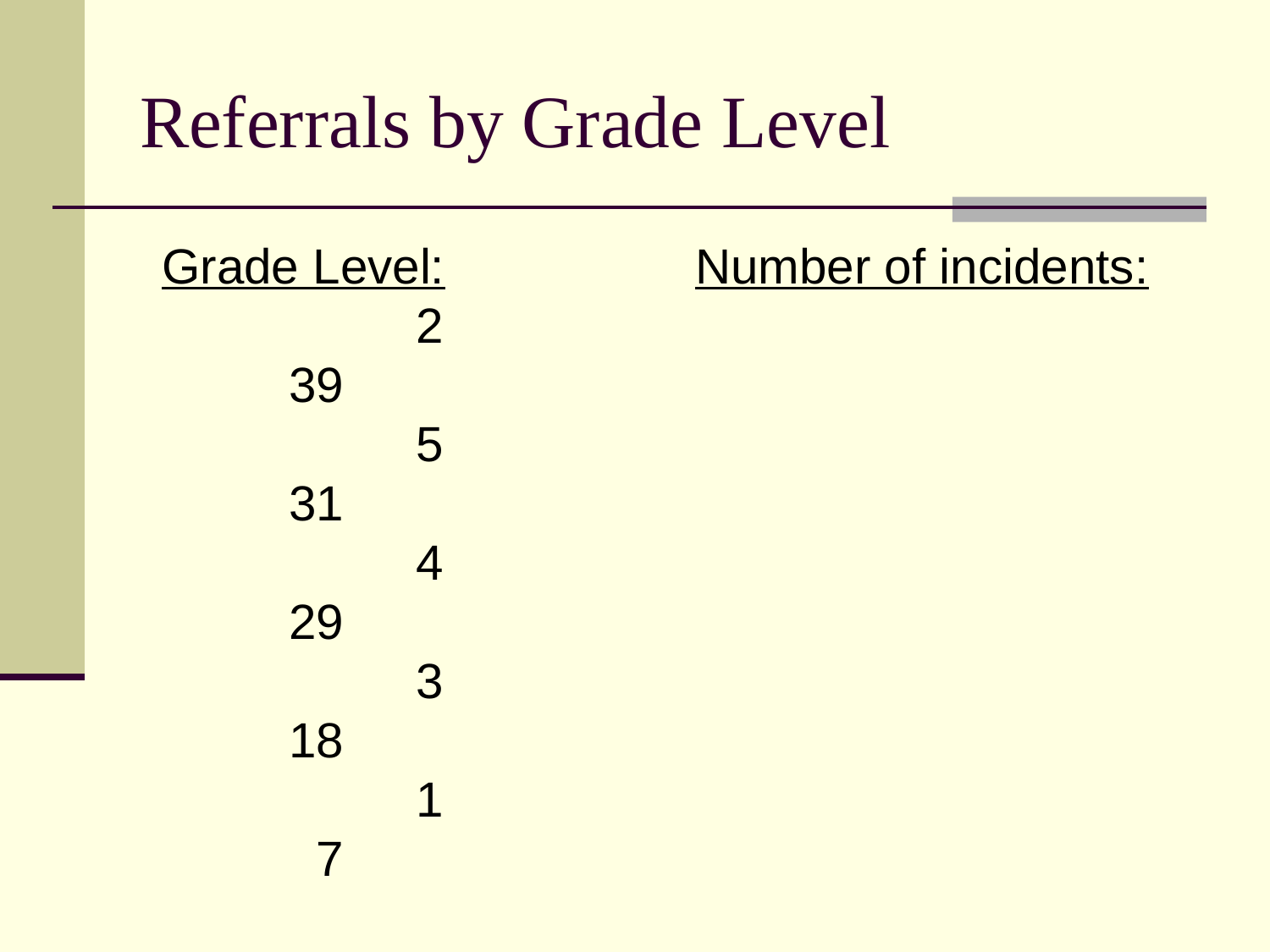

# Referrals by Grade Level
Grade Level:		Number of incidents:
		2							39
		5							31
		4							29
		3							18
		1							  7